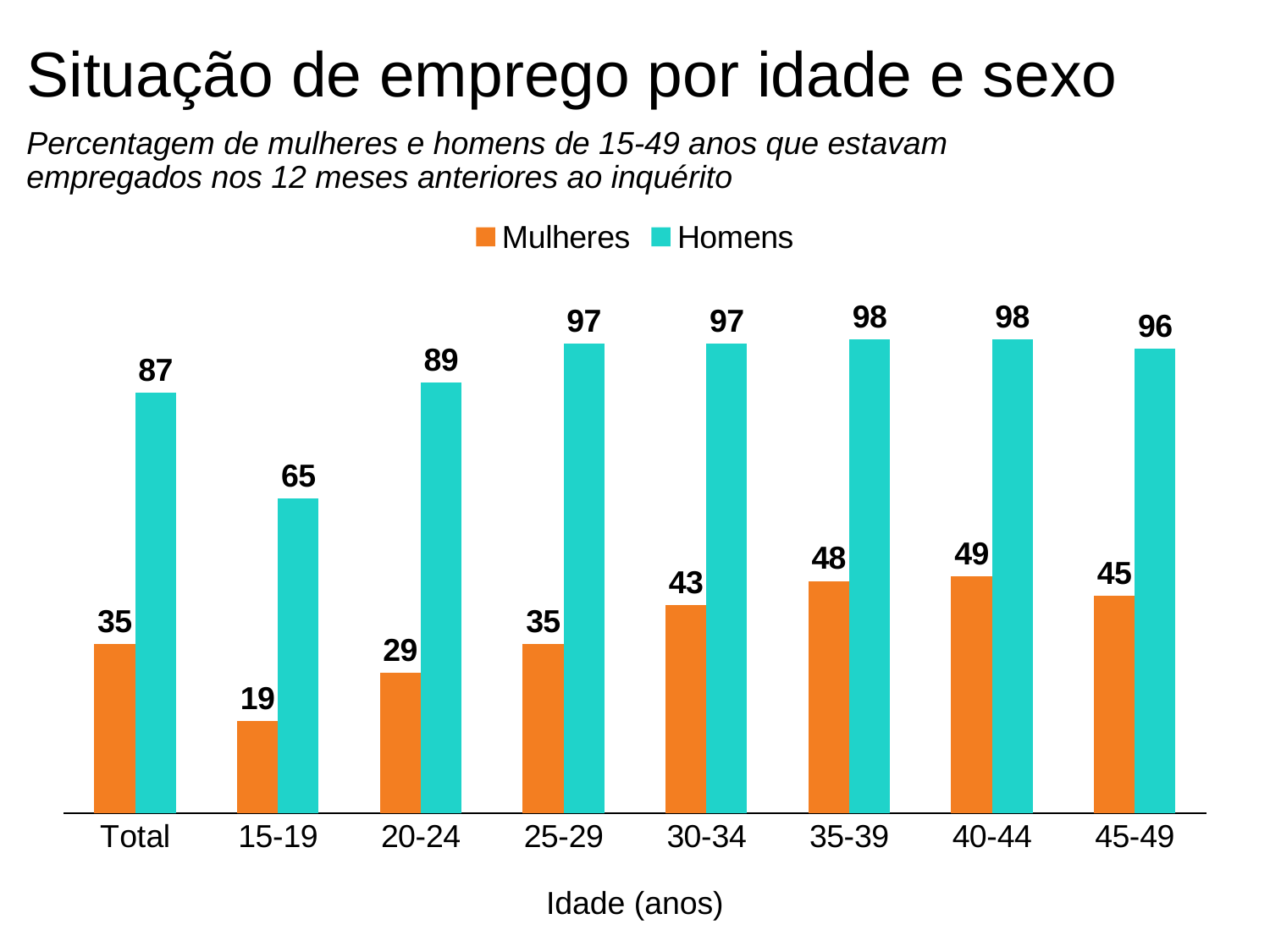

# Situação de emprego por idade e sexo
Percentagem de mulheres e homens de 15-49 anos que estavam empregados nos 12 meses anteriores ao inquérito

### Chart

| Category | Mulheres | Homens |
|---|---|---|
| Total | 35.0 | 87.0 |
| 15-19 | 19.0 | 65.0 |
| 20-24 | 29.0 | 89.0 |
| 25-29 | 35.0 | 97.0 |
| 30-34 | 43.0 | 97.0 |
| 35-39 | 48.0 | 98.0 |
| 40-44 | 49.0 | 98.0 |
| 45-49 | 45.0 | 96.0 |
Idade (anos)